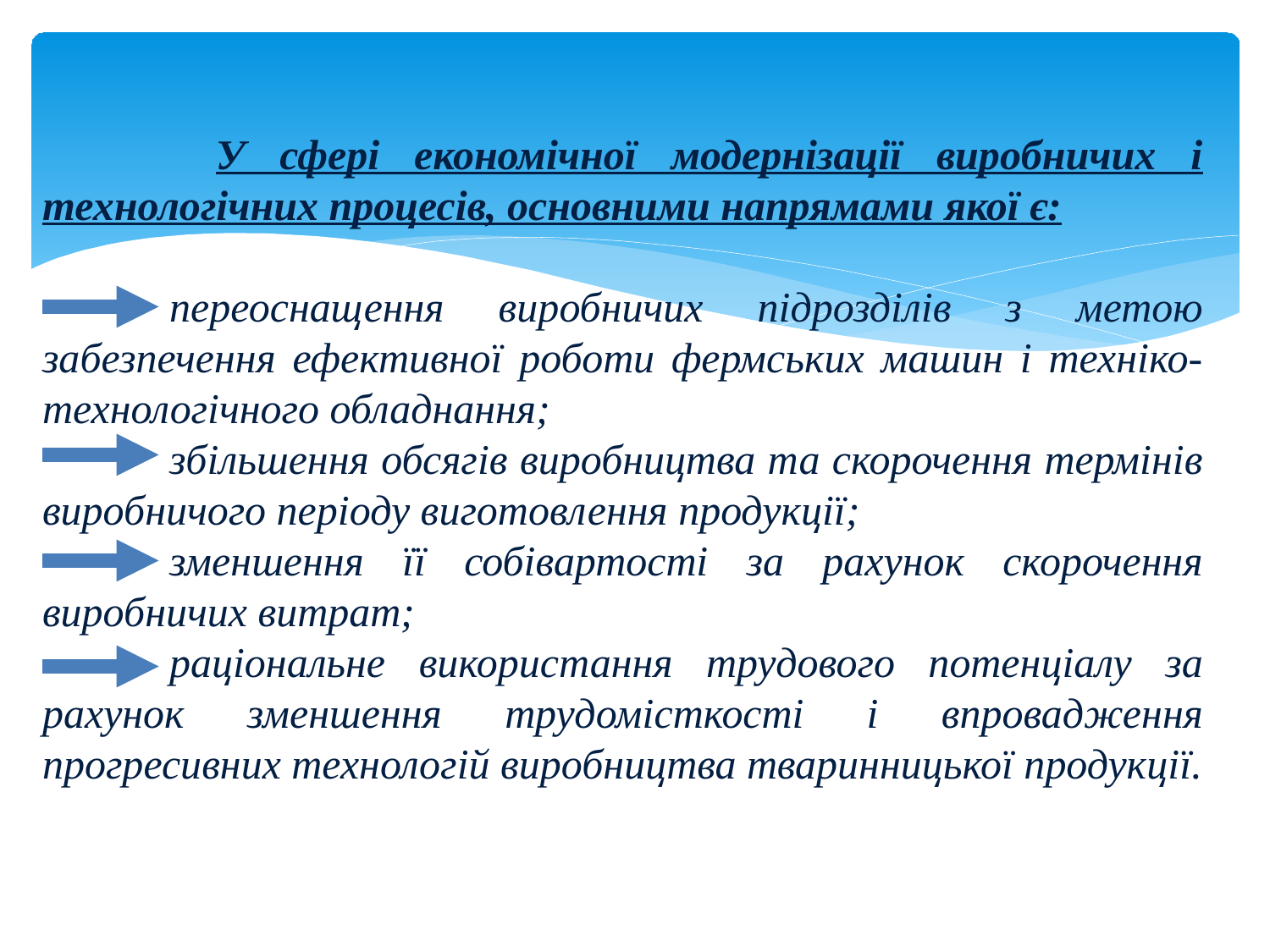

У сфері економічної модернізації виробничих і технологічних процесів, основними напрямами якої є:

	переоснащення виробничих підрозділів з метою забезпечення ефективної роботи фермських машин і техніко-технологічного обладнання;
	збільшення обсягів виробництва та скорочення термінів виробничого періоду виготовлення продукції;
	зменшення її собівартості за рахунок скорочення виробничих витрат;
	раціональне використання трудового потенціалу за рахунок зменшення трудомісткості і впровадження прогресивних технологій виробництва тваринницької продукції.